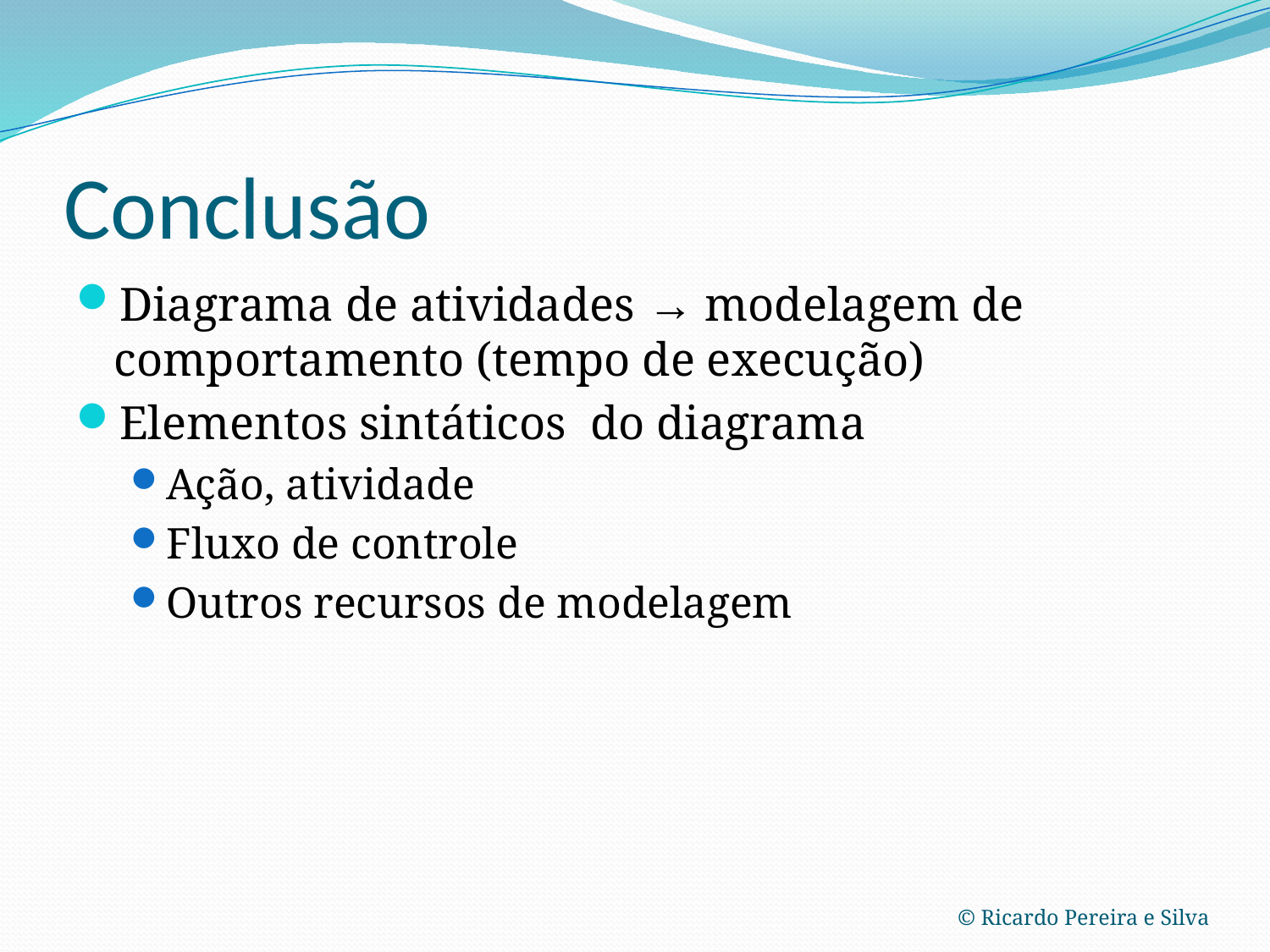

# Conclusão
Diagrama de atividades → modelagem de comportamento (tempo de execução)
Elementos sintáticos  do diagrama
Ação, atividade
Fluxo de controle
Outros recursos de modelagem
© Ricardo Pereira e Silva